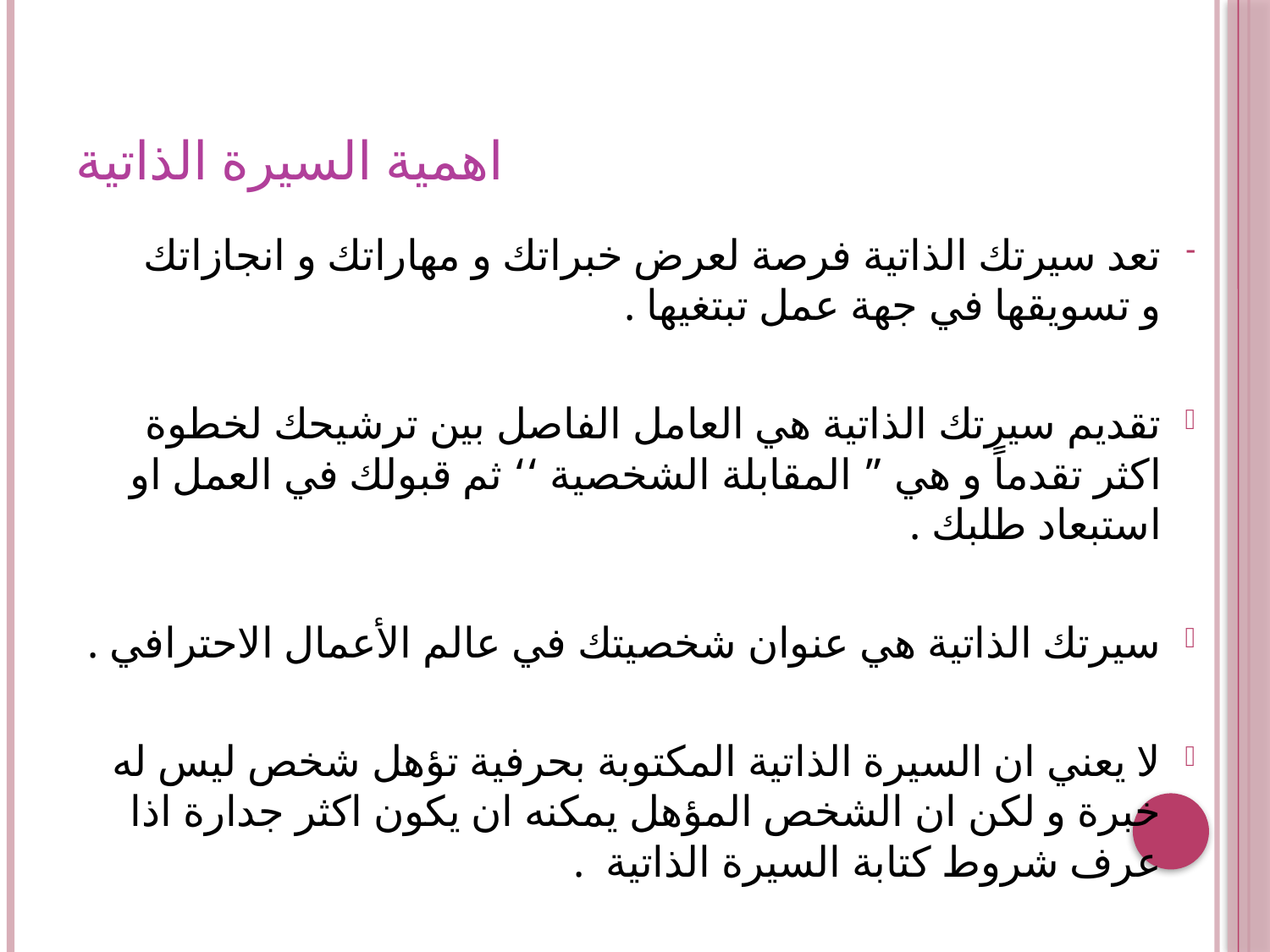

# اهمية السيرة الذاتية
تعد سيرتك الذاتية فرصة لعرض خبراتك و مهاراتك و انجازاتك       و تسويقها في جهة عمل تبتغيها .

تقديم سيرتك الذاتية هي العامل الفاصل بين ترشيحك لخطوة اكثر تقدماً و هي ” المقابلة الشخصية ‘‘ ثم قبولك في العمل او استبعاد طلبك .

سيرتك الذاتية هي عنوان شخصيتك في عالم الأعمال الاحترافي .

لا يعني ان السيرة الذاتية المكتوبة بحرفية تؤهل شخص ليس له خبرة و لكن ان الشخص المؤهل يمكنه ان يكون اكثر جدارة اذا عرف شروط كتابة السيرة الذاتية  .